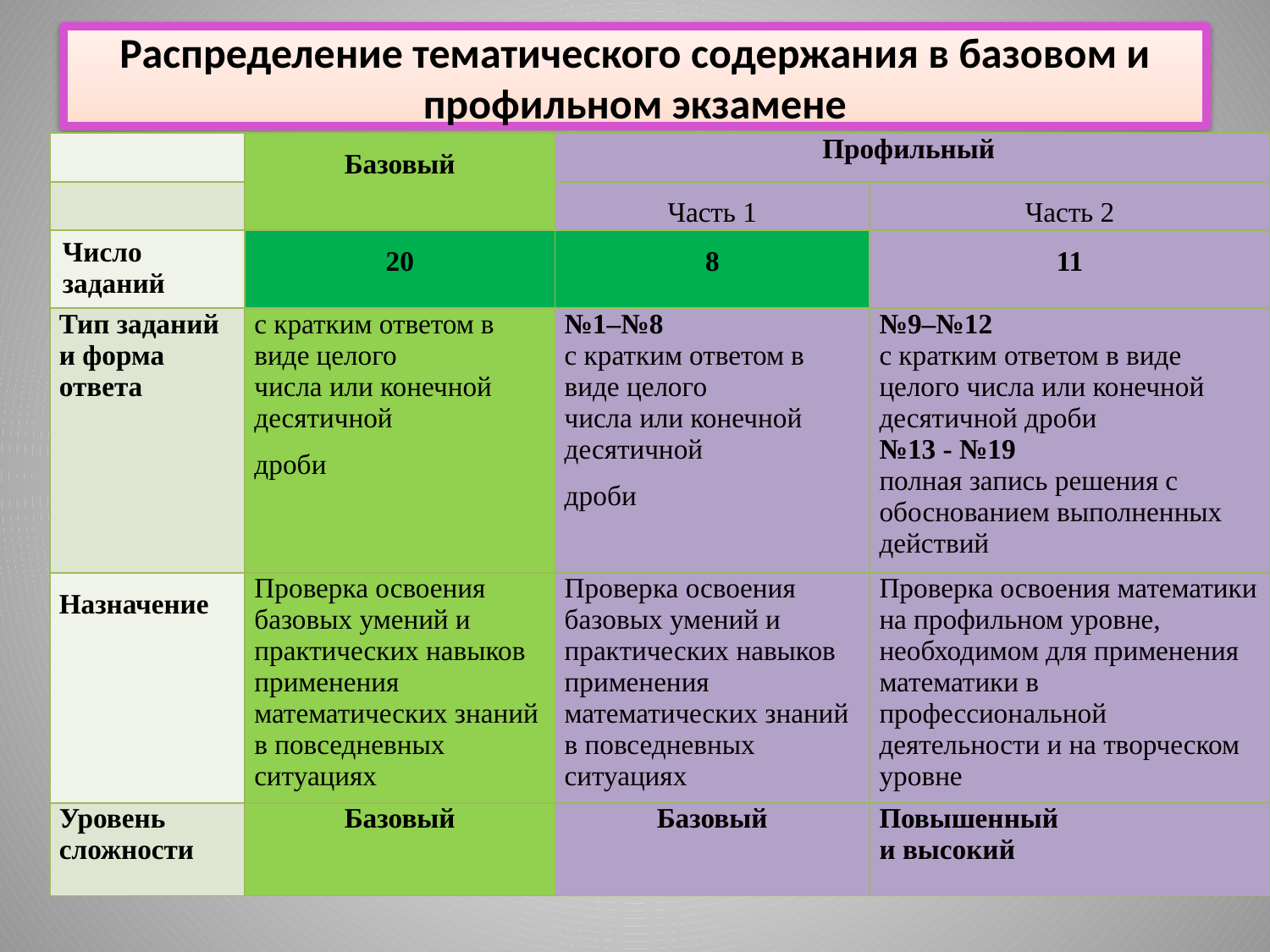

# Распределение тематического содержания в базовом и профильном экзамене
|  | Базовый | Профильный |  |
| --- | --- | --- | --- |
|  |  | Часть 1 | Часть 2 |
| Число заданий | 20 | 8 | 11 |
| Тип заданий и форма ответа | с кратким ответом в виде целого числа или конечной десятичной дроби | №1–№8 с кратким ответом в виде целого числа или конечной десятичной дроби | №9–№12 с кратким ответом в виде целого числа или конечной десятичной дроби №13 - №19 полная запись решения с обоснованием выполненных действий |
| Назначение | Проверка освоения базовых умений и практических навыков применения математических знаний в повседневных ситуациях | Проверка освоения базовых умений и практических навыков применения математических знаний в повседневных ситуациях | Проверка освоения математики на профильном уровне, необходимом для применения математики в профессиональной деятельности и на творческом уровне |
| Уровень сложности | Базовый | Базовый | Повышенный и высокий |